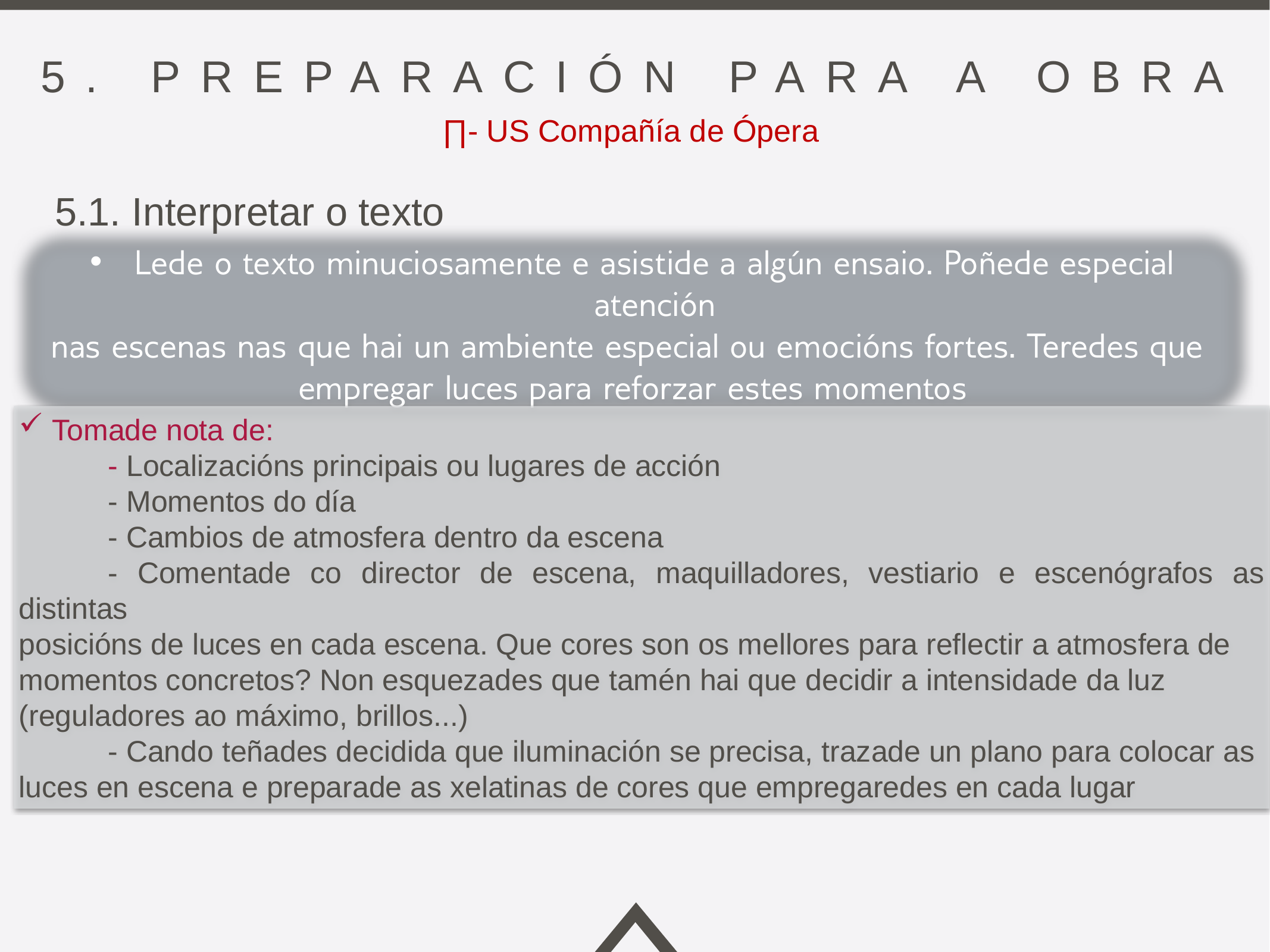

5. preparación para a obra
∏- US Compañía de Ópera
5.1. Interpretar o texto
Lede o texto minuciosamente e asistide a algún ensaio. Poñede especial atención
nas escenas nas que hai un ambiente especial ou emocións fortes. Teredes que
empregar luces para reforzar estes momentos
Tomade nota de:
	- Localizacións principais ou lugares de acción
	- Momentos do día
	- Cambios de atmosfera dentro da escena
	- Comentade co director de escena, maquilladores, vestiario e escenógrafos as distintas
posicións de luces en cada escena. Que cores son os mellores para reflectir a atmosfera de
momentos concretos? Non esquezades que tamén hai que decidir a intensidade da luz
(reguladores ao máximo, brillos...)
	- Cando teñades decidida que iluminación se precisa, trazade un plano para colocar as
luces en escena e preparade as xelatinas de cores que empregaredes en cada lugar